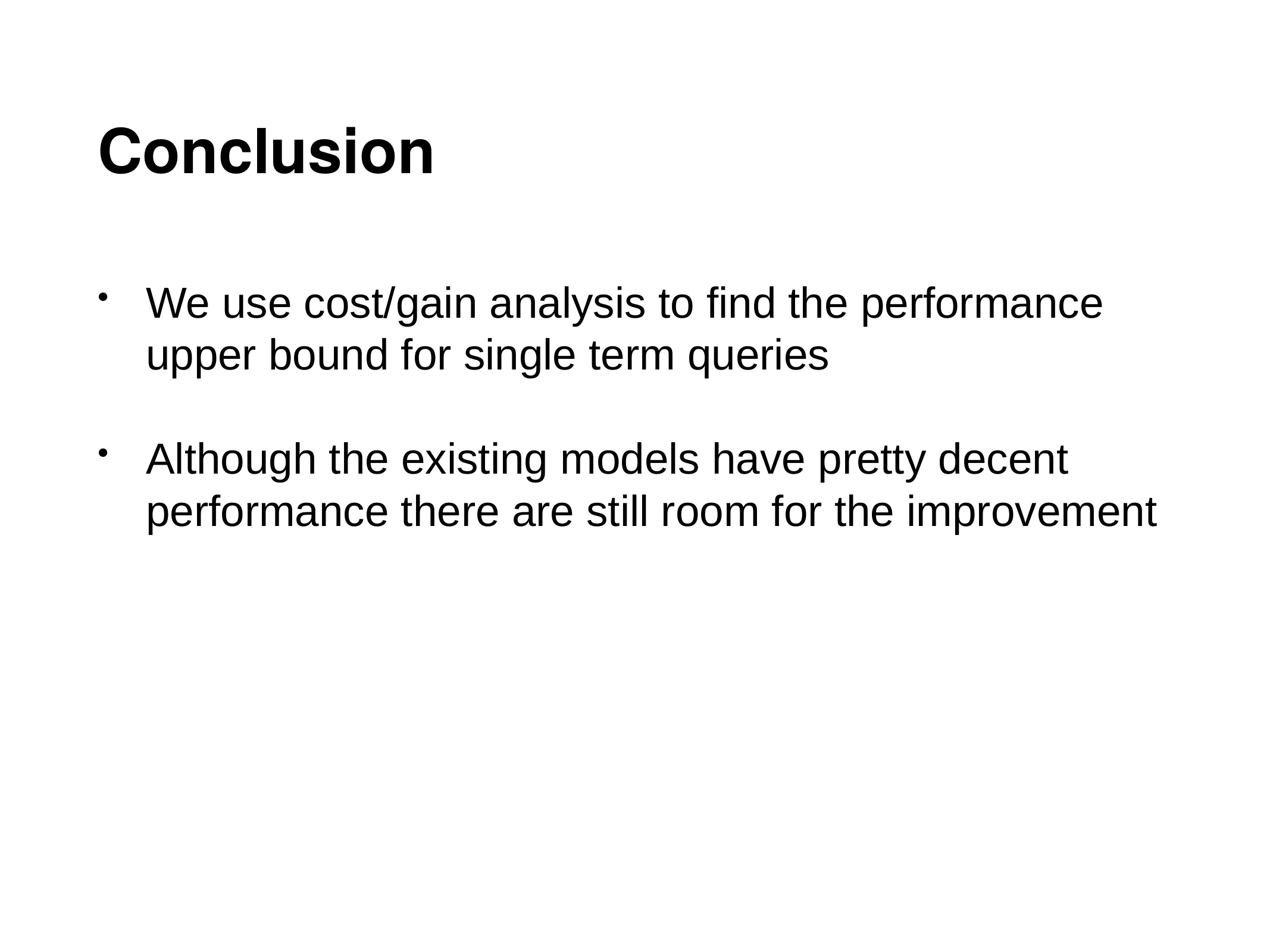

# Conclusion
We use cost/gain analysis to find the performance upper bound for single term queries
Although the existing models have pretty decent performance there are still room for the improvement
139